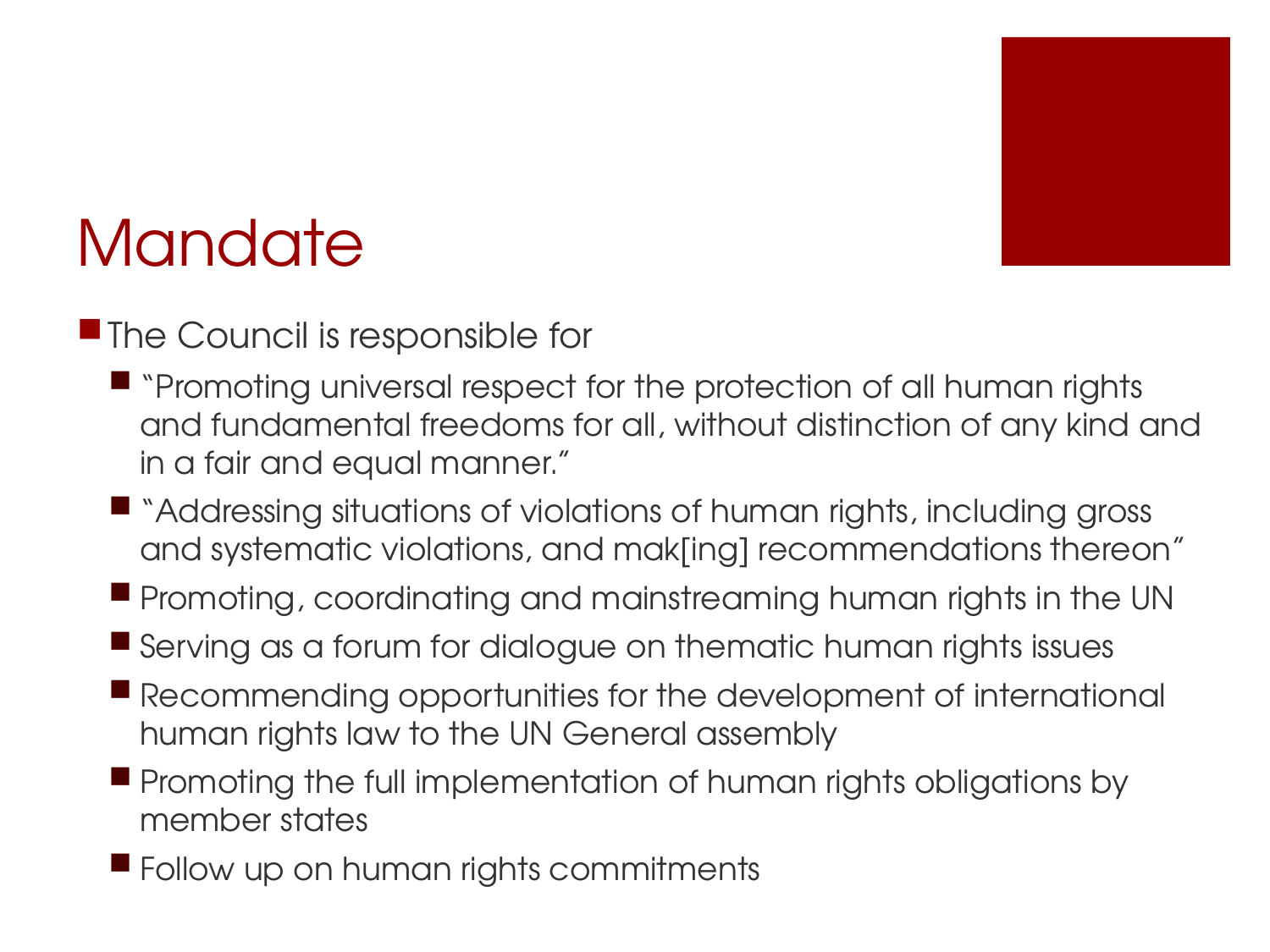

# Mandate
The Council is responsible for
“Promoting universal respect for the protection of all human rights and fundamental freedoms for all, without distinction of any kind and in a fair and equal manner.”
“Addressing situations of violations of human rights, including gross and systematic violations, and mak[ing] recommendations thereon”
Promoting, coordinating and mainstreaming human rights in the UN
Serving as a forum for dialogue on thematic human rights issues
Recommending opportunities for the development of international human rights law to the UN General assembly
Promoting the full implementation of human rights obligations by member states
Follow up on human rights commitments